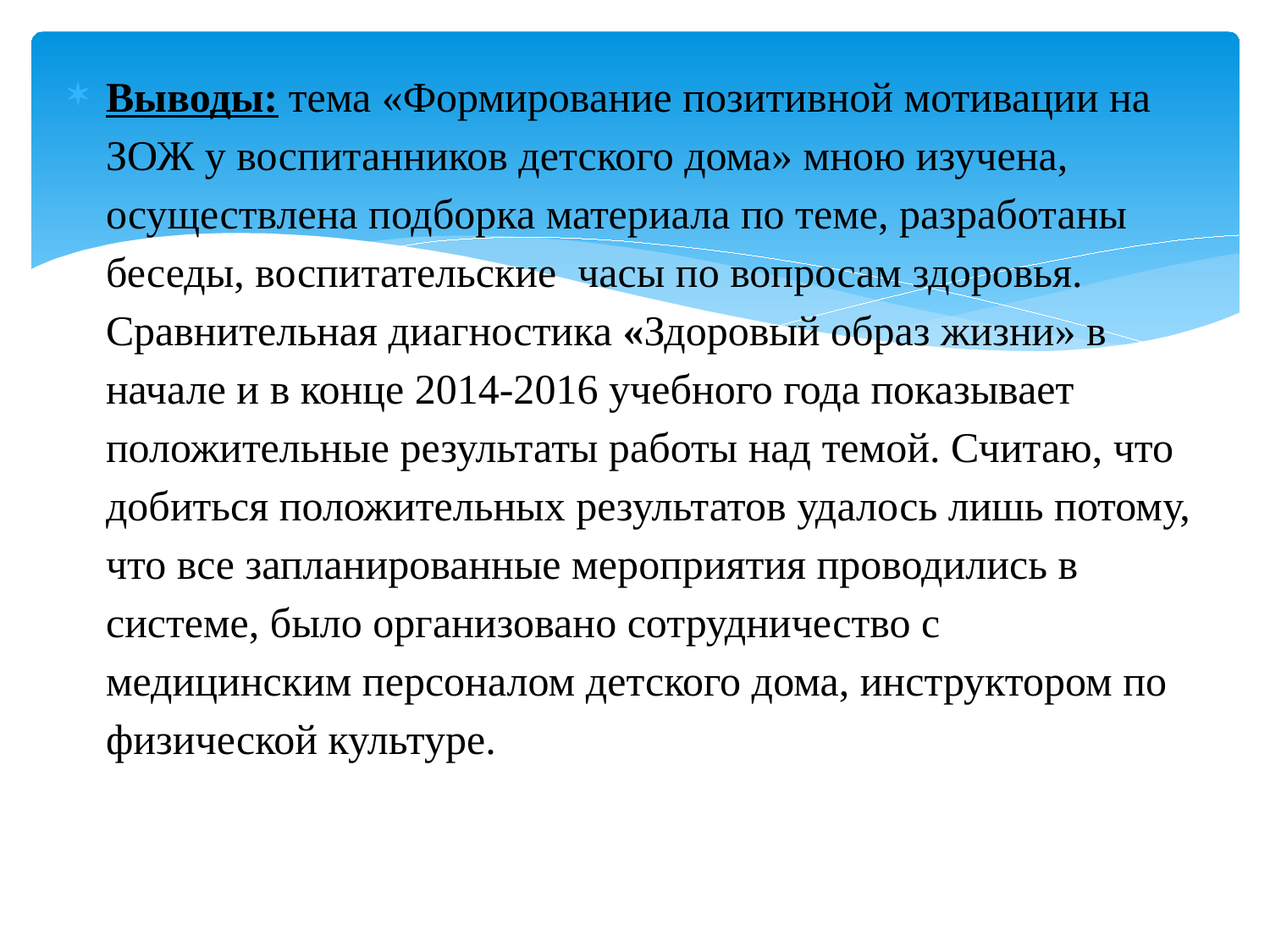

Выводы: тема «Формирование позитивной мотивации на ЗОЖ у воспитанников детского дома» мною изучена, осуществлена подборка материала по теме, разработаны беседы, воспитательские  часы по вопросам здоровья. Сравнительная диагностика «Здоровый образ жизни» в начале и в конце 2014-2016 учебного года показывает положительные результаты работы над темой. Считаю, что добиться положительных результатов удалось лишь потому, что все запланированные мероприятия проводились в системе, было организовано сотрудничество с медицинским персоналом детского дома, инструктором по физической культуре.